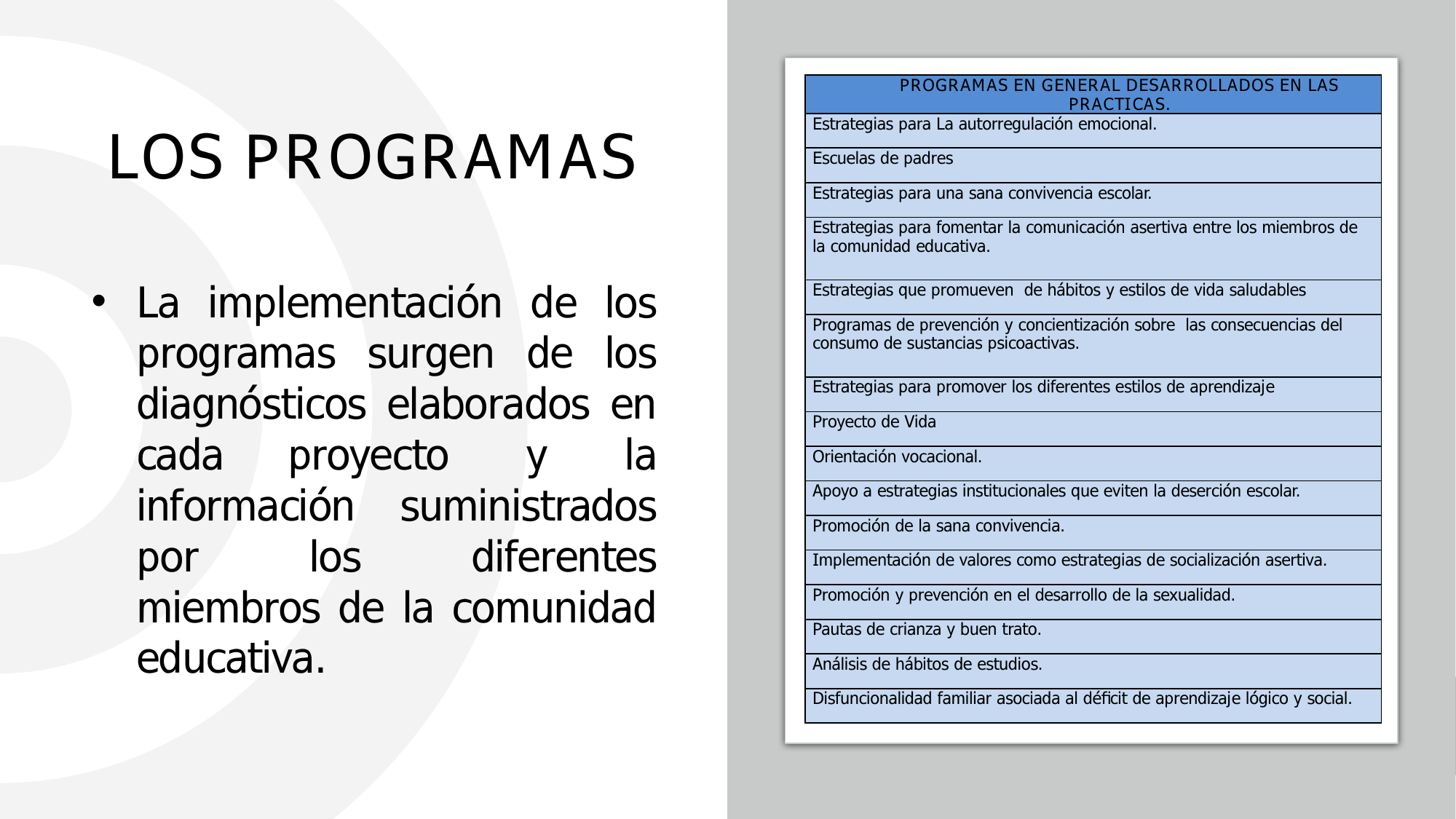

# LOS PROGRAMAS

| PROGRAMAS EN GENERAL DESARROLLADOS EN LAS PRACTICAS. |
| --- |
| Estrategias para La autorregulación emocional. |
| Escuelas de padres |
| Estrategias para una sana convivencia escolar. |
| Estrategias para fomentar la comunicación asertiva entre los miembros de la comunidad educativa. |
| Estrategias que promueven de hábitos y estilos de vida saludables |
| Programas de prevención y concientización sobre las consecuencias del consumo de sustancias psicoactivas. |
| Estrategias para promover los diferentes estilos de aprendizaje |
| Proyecto de Vida |
| Orientación vocacional. |
| Apoyo a estrategias institucionales que eviten la deserción escolar. |
| Promoción de la sana convivencia. |
| Implementación de valores como estrategias de socialización asertiva. |
| Promoción y prevención en el desarrollo de la sexualidad. |
| Pautas de crianza y buen trato. |
| Análisis de hábitos de estudios. |
| Disfuncionalidad familiar asociada al déficit de aprendizaje lógico y social. |
La implementación de los programas surgen de los diagnósticos elaborados en cada proyecto  y  la información suministrados por los diferentes miembros de la comunidad educativa.